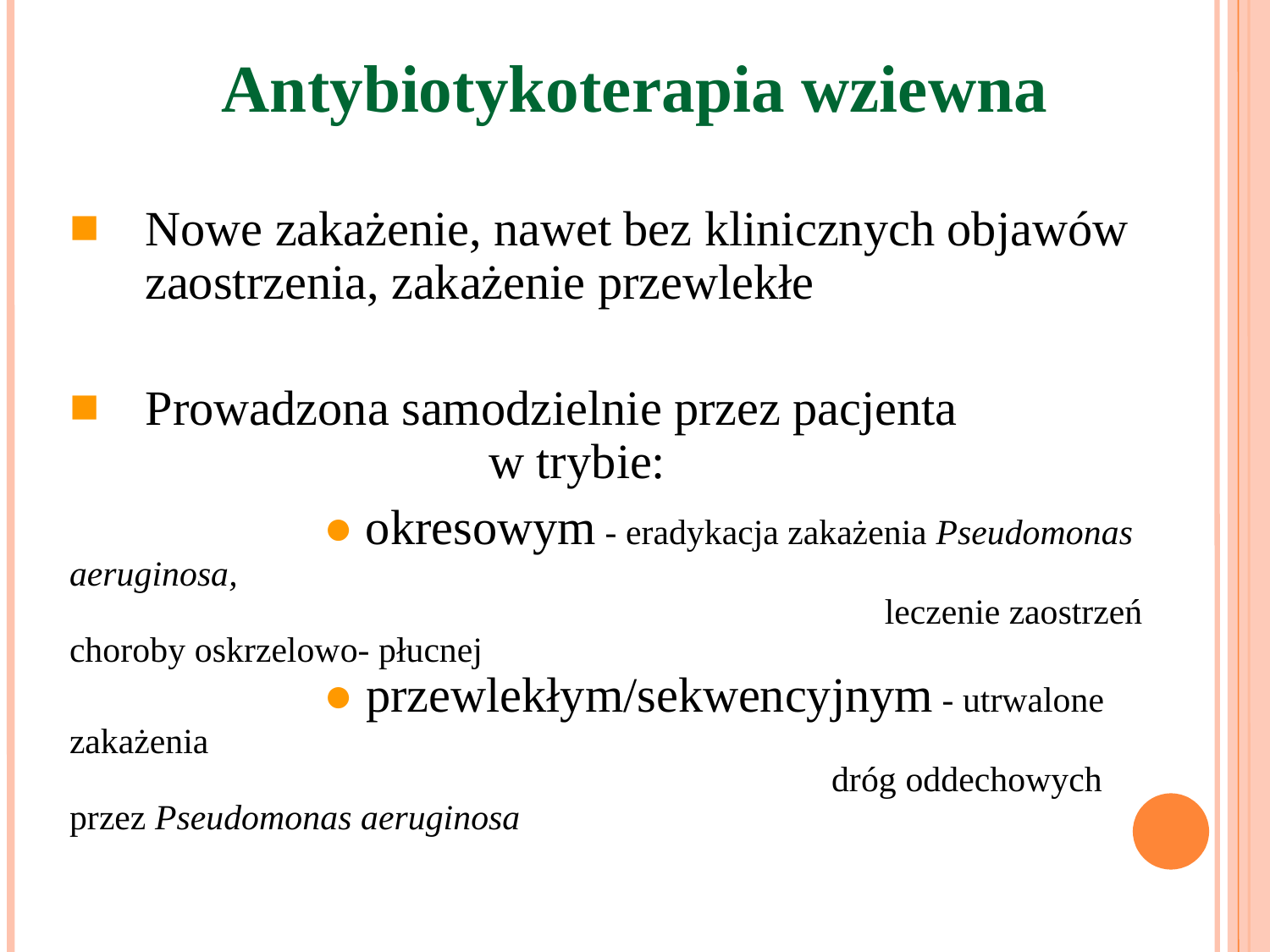

Antybiotykoterapia wziewna
 Nowe zakażenie, nawet bez klinicznych objawów
 zaostrzenia, zakażenie przewlekłe
 Prowadzona samodzielnie przez pacjenta
                             w trybie:
		● okresowym - eradykacja zakażenia Pseudomonas aeruginosa,
						      leczenie zaostrzeń choroby oskrzelowo- płucnej
		● przewlekłym/sekwencyjnym - utrwalone zakażenia
						dróg oddechowych przez Pseudomonas aeruginosa